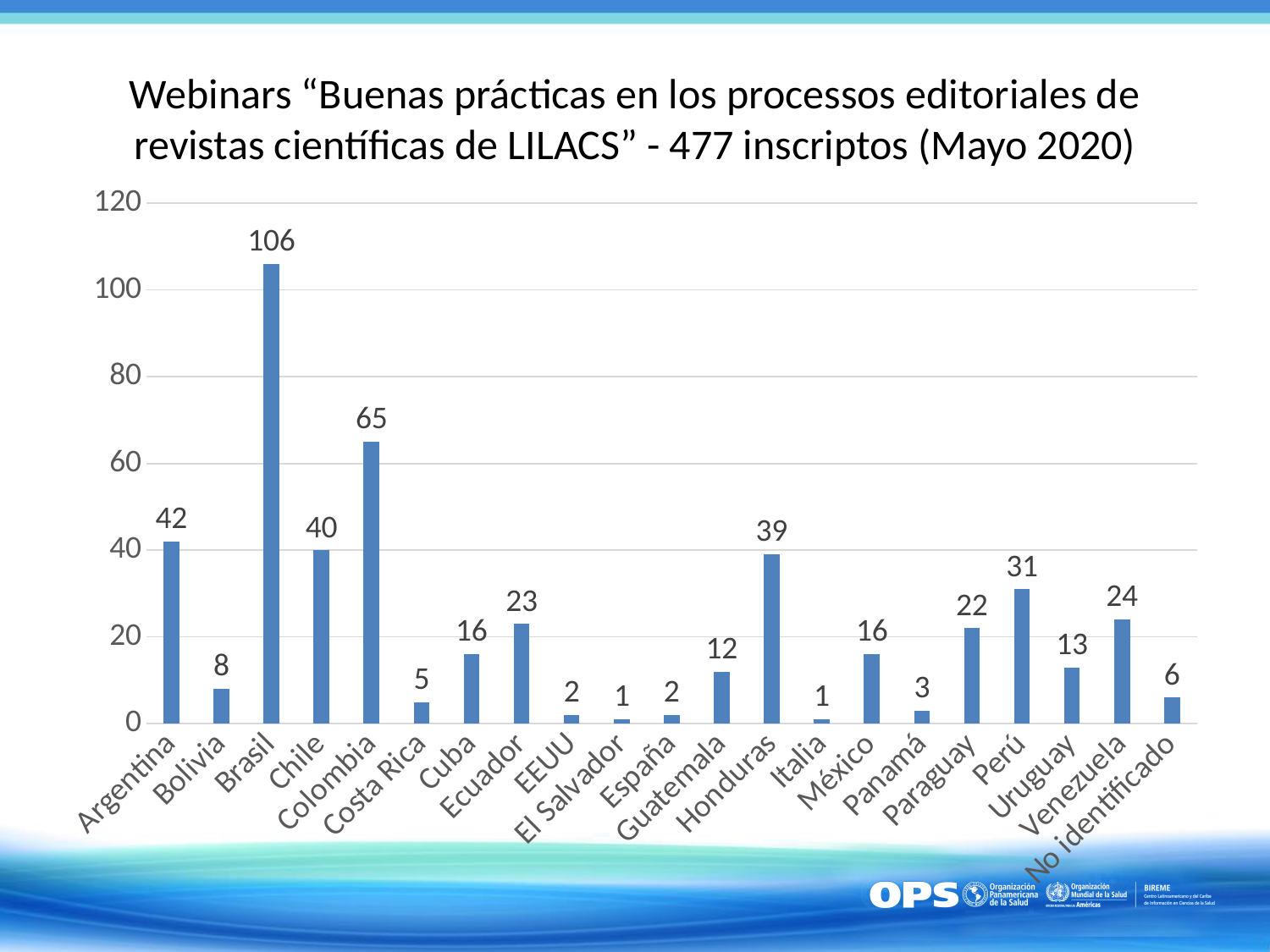

# Webinars “Buenas prácticas en los processos editoriales de revistas científicas de LILACS” - 477 inscriptos (Mayo 2020)

### Chart

| Category |  |
|---|---|
| Argentina | 42.0 |
| Bolivia | 8.0 |
| Brasil | 106.0 |
| Chile | 40.0 |
| Colombia | 65.0 |
| Costa Rica | 5.0 |
| Cuba | 16.0 |
| Ecuador | 23.0 |
| EEUU | 2.0 |
| El Salvador | 1.0 |
| España | 2.0 |
| Guatemala | 12.0 |
| Honduras | 39.0 |
| Italia | 1.0 |
| México | 16.0 |
| Panamá | 3.0 |
| Paraguay | 22.0 |
| Perú | 31.0 |
| Uruguay | 13.0 |
| Venezuela | 24.0 |
| No identificado | 6.0 |